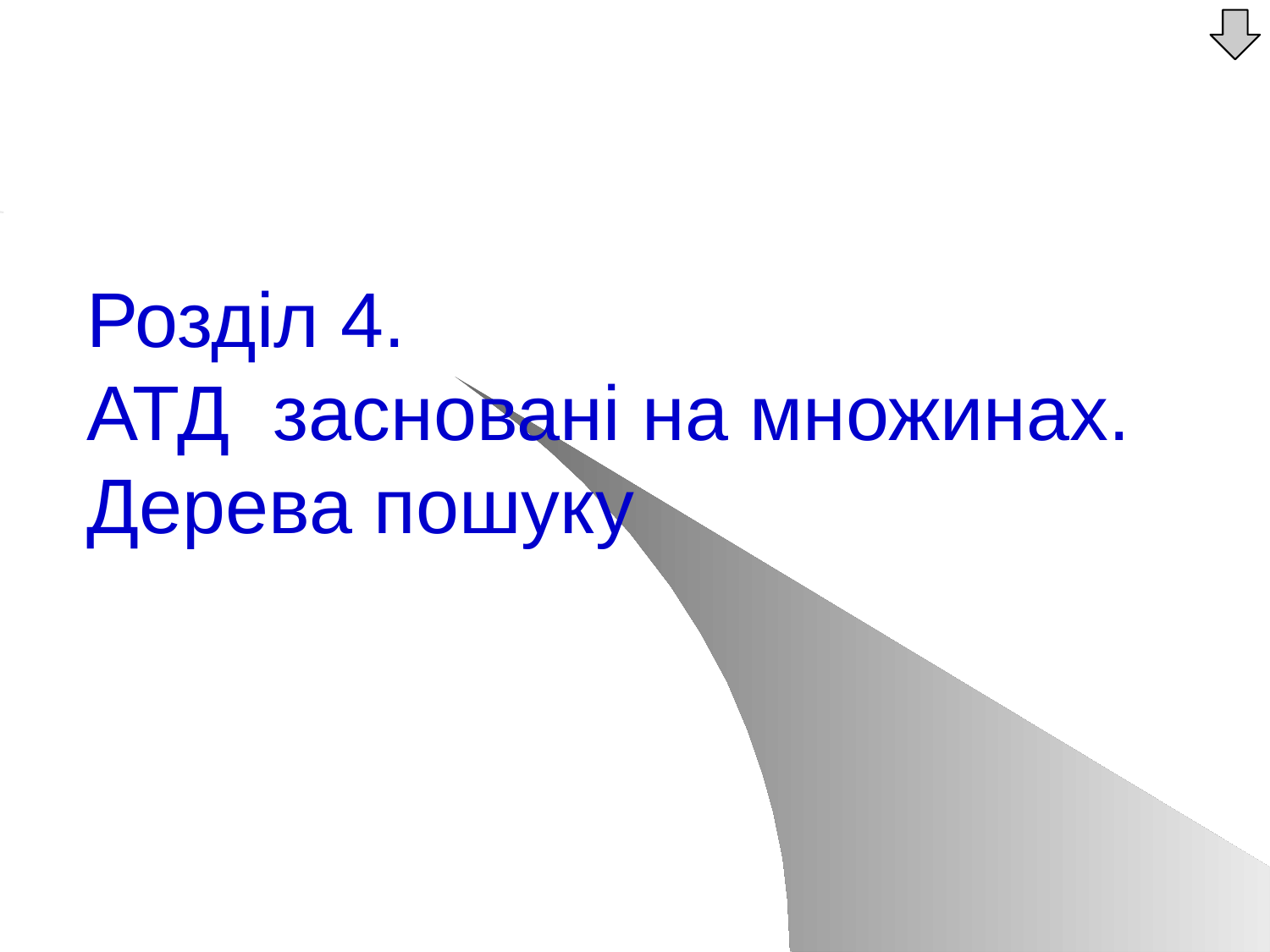

# Розділ 4. АТД  засновані на множинах. Дерева пошуку